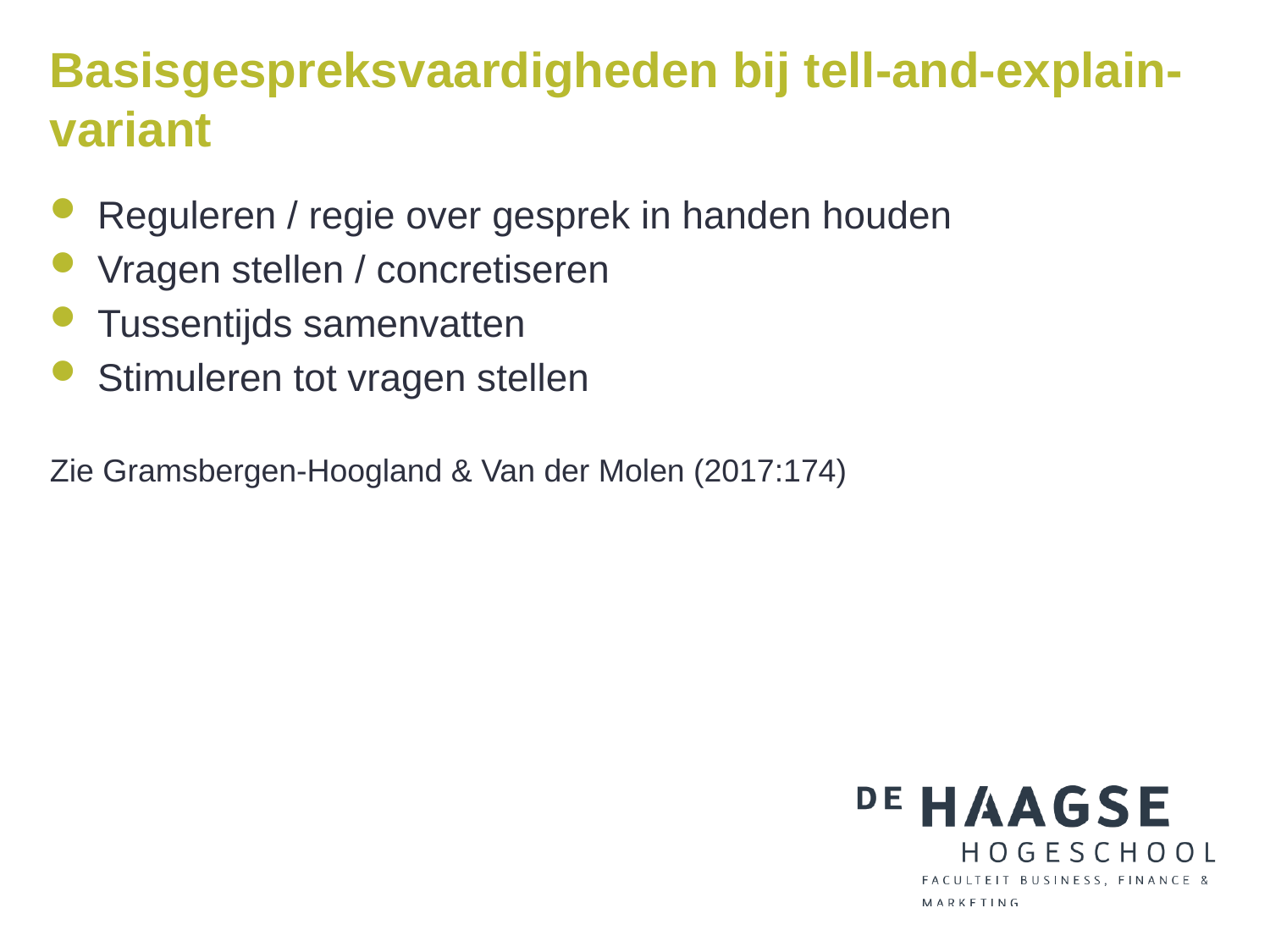

# Basisgespreksvaardigheden bij tell-and-explain-variant
Reguleren / regie over gesprek in handen houden
Vragen stellen / concretiseren
Tussentijds samenvatten
Stimuleren tot vragen stellen

Zie Gramsbergen-Hoogland & Van der Molen (2017:174)